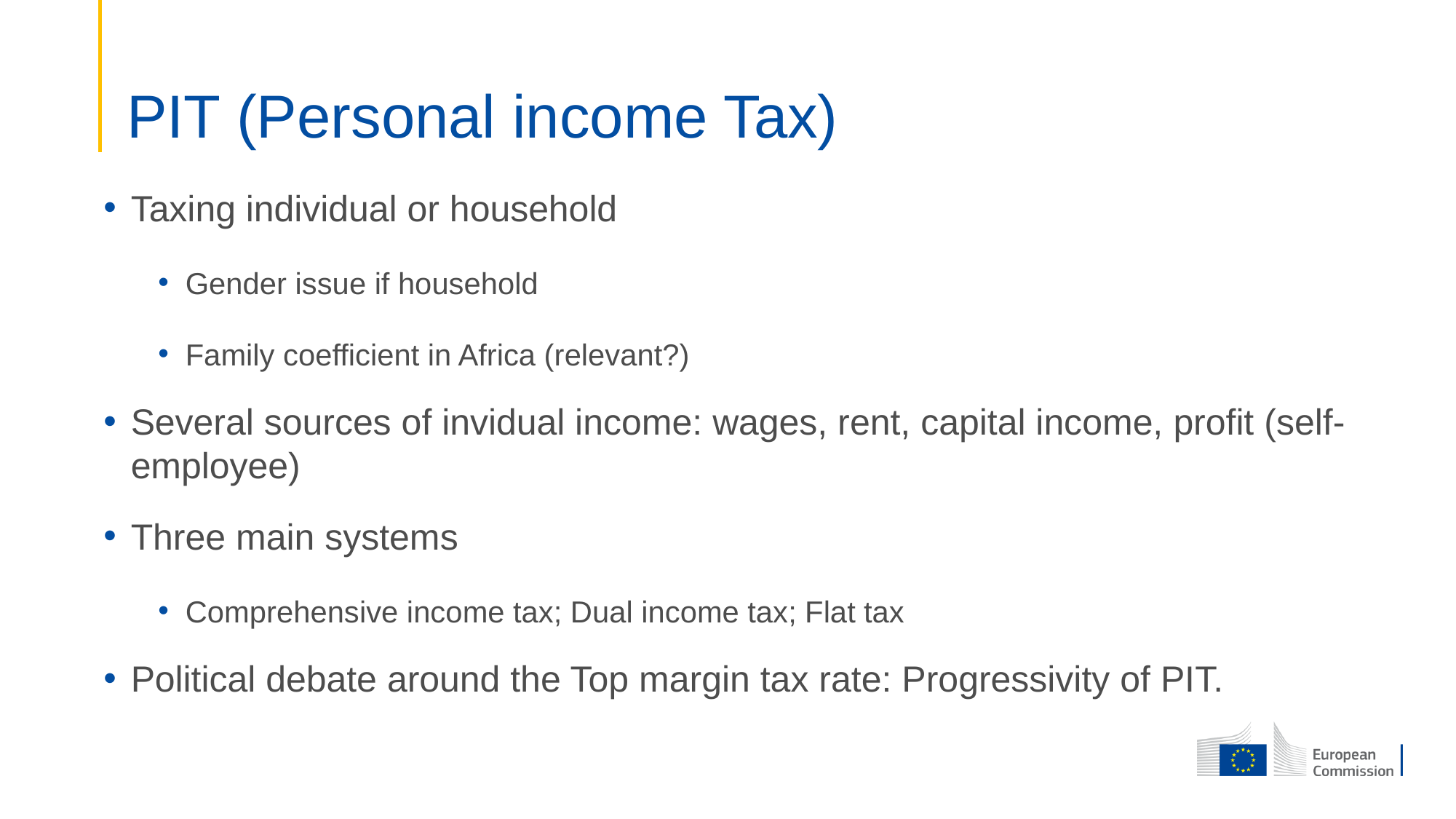

# PIT (Personal income Tax)
Taxing individual or household
Gender issue if household
Family coefficient in Africa (relevant?)
Several sources of invidual income: wages, rent, capital income, profit (self-employee)
Three main systems
Comprehensive income tax; Dual income tax; Flat tax
Political debate around the Top margin tax rate: Progressivity of PIT.